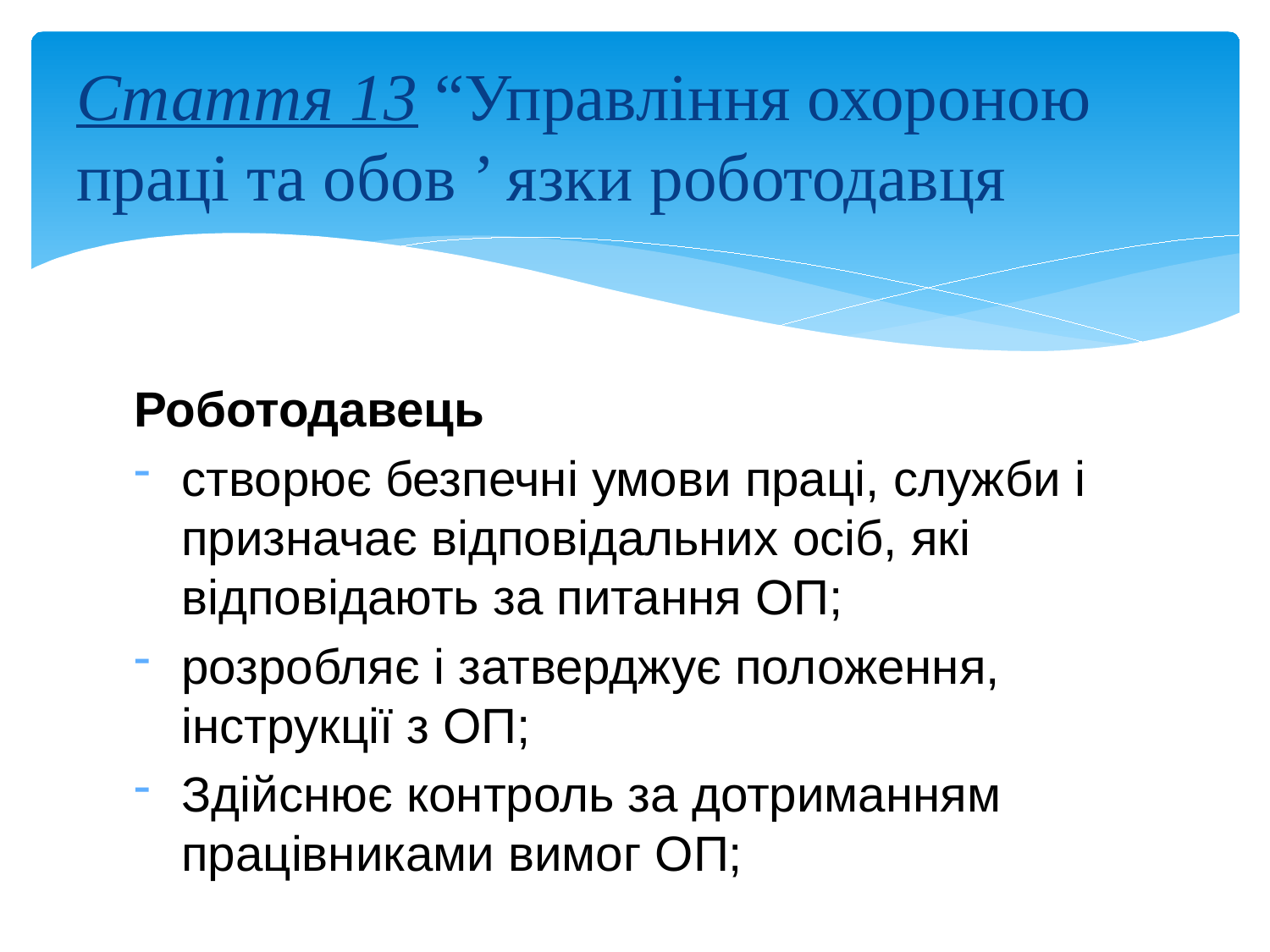

# Стаття 13 “Управління охороною праці та обов ’ язки роботодавця
Роботодавець
створює безпечні умови праці, служби і призначає відповідальних осіб, які відповідають за питання ОП;
розробляє і затверджує положення, інструкції з ОП;
Здійснює контроль за дотриманням працівниками вимог ОП;